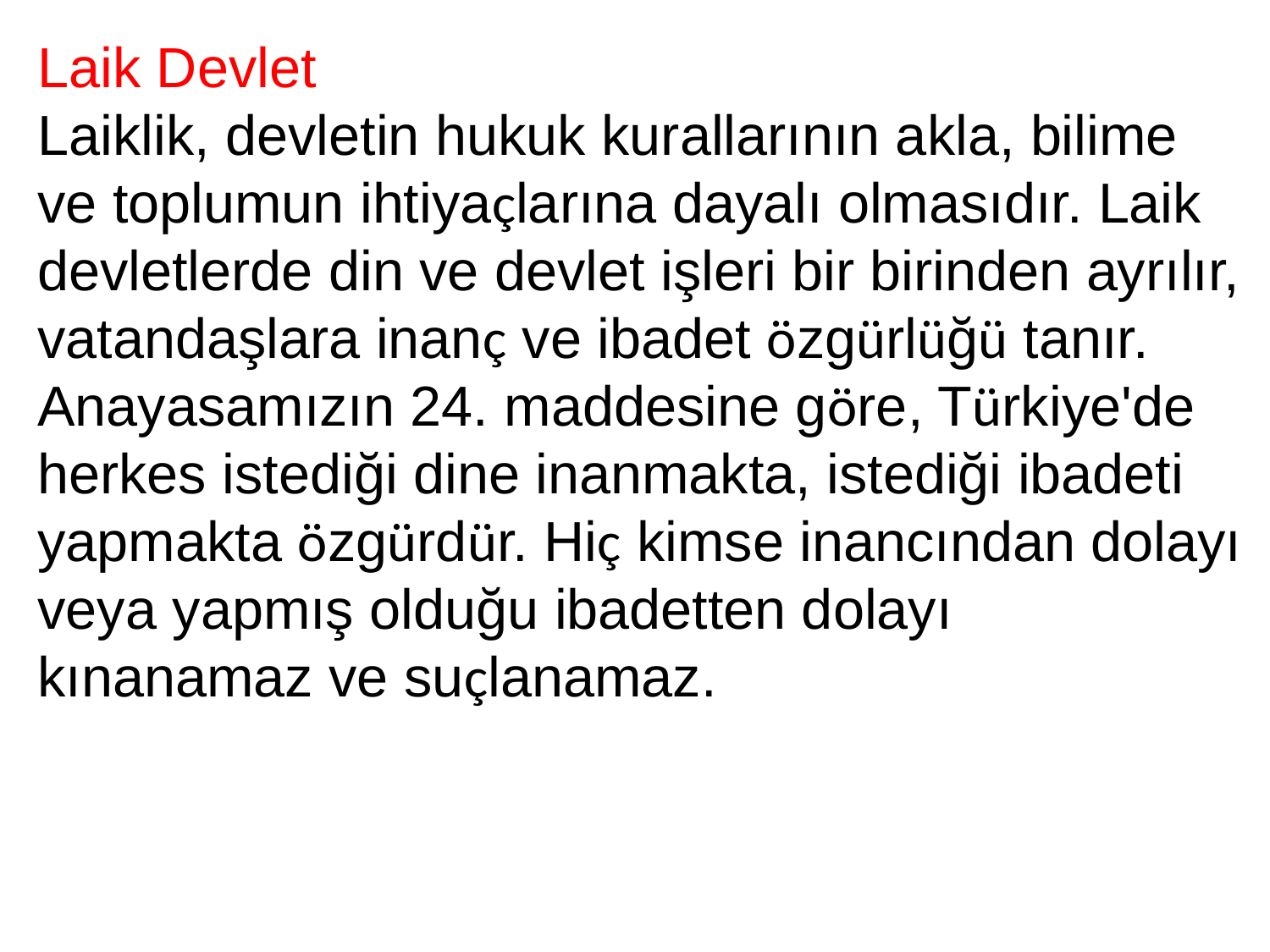

Laik Devlet
Laiklik, devletin hukuk kurallarının akla, bilime ve toplumun ihtiyaçlarına dayalı olmasıdır. Laik devletlerde din ve devlet işleri bir birinden ayrılır, vatandaşlara inanç ve ibadet özgürlüğü tanır.
Anayasamızın 24. maddesine göre, Türkiye'de herkes istediği dine inanmakta, istediği ibadeti yapmakta özgürdür. Hiç kimse inancından dolayı veya yapmış olduğu ibadetten dolayı kınanamaz ve suçlanamaz.